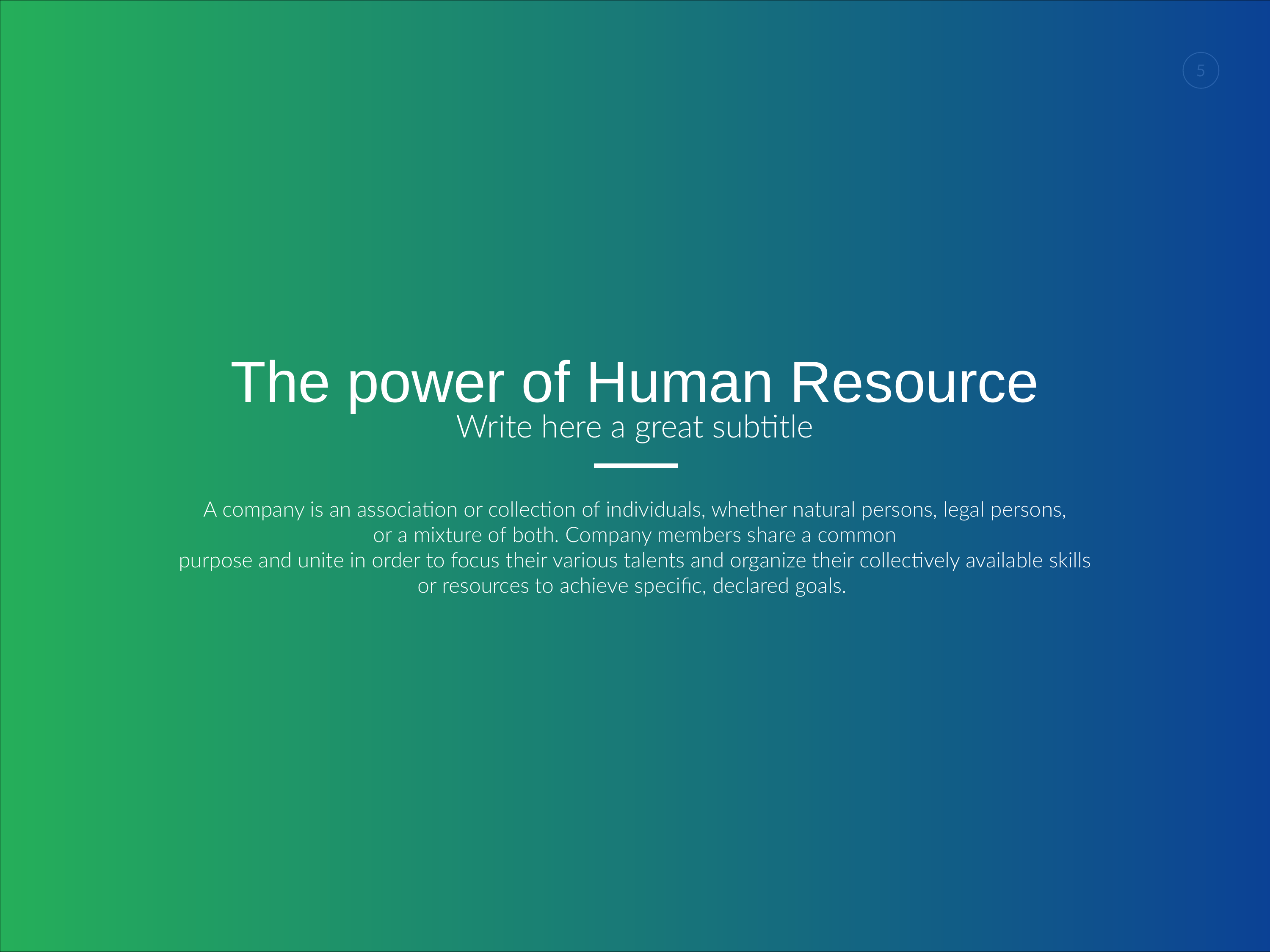

The power of Human Resource
Write here a great subtitle

A company is an association or collection of individuals, whether natural persons, legal persons,
or a mixture of both. Company members share a common
purpose and unite in order to focus their various talents and organize their collectively available skills
or resources to achieve specific, declared goals.